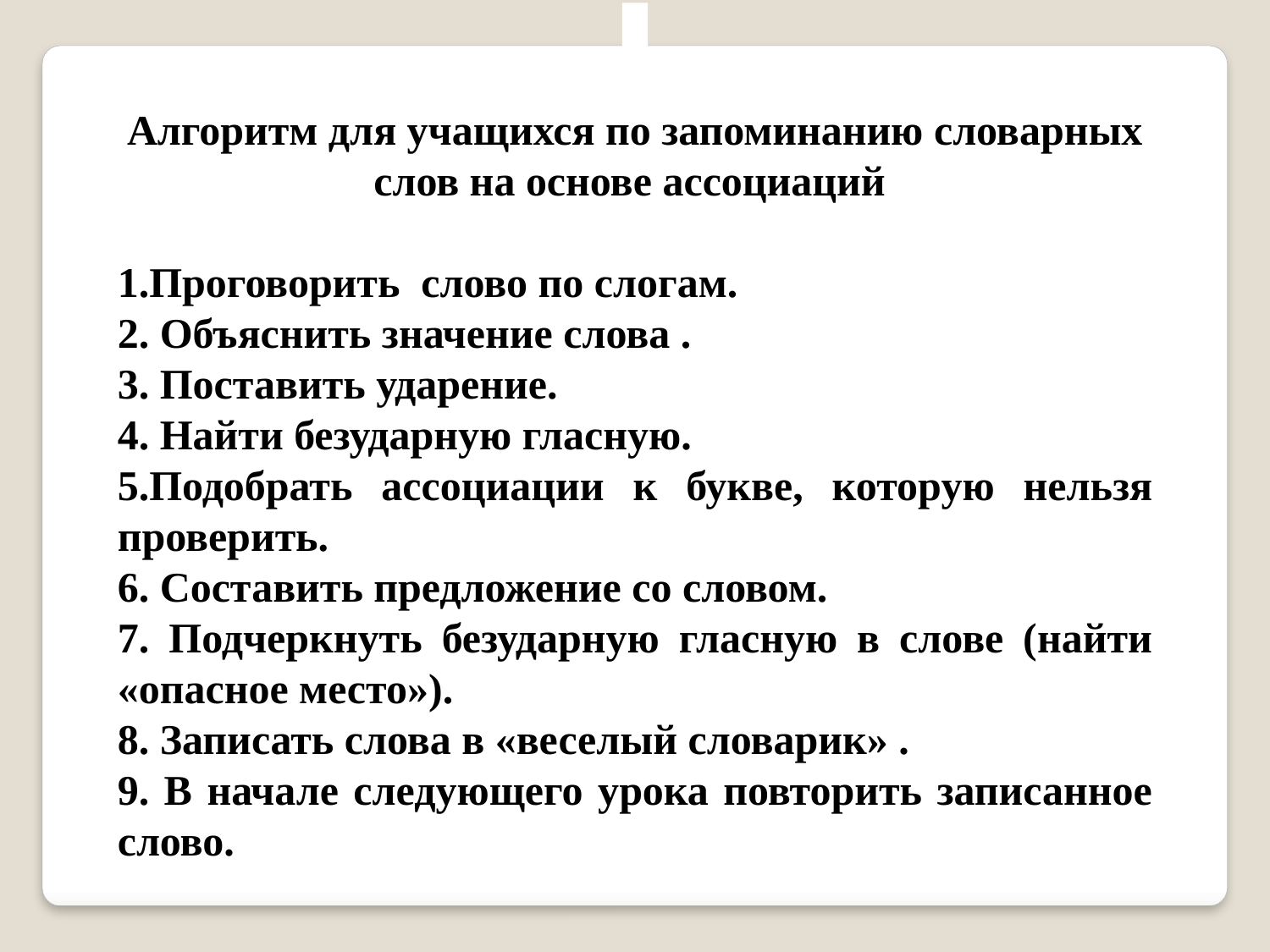

Алгоритм для учащихся по запоминанию словарных слов на основе ассоциаций

1.Проговорить  слово по слогам.
2. Объяснить значение слова .
3. Поставить ударение.
4. Найти безударную гласную.
5.Подобрать ассоциации к букве, которую нельзя проверить.
6. Составить предложение со словом.
7. Подчеркнуть безударную гласную в слове (найти «опасное место»).
8. Записать слова в «веселый словарик» .
9. В начале следующего урока повторить записанное слово.